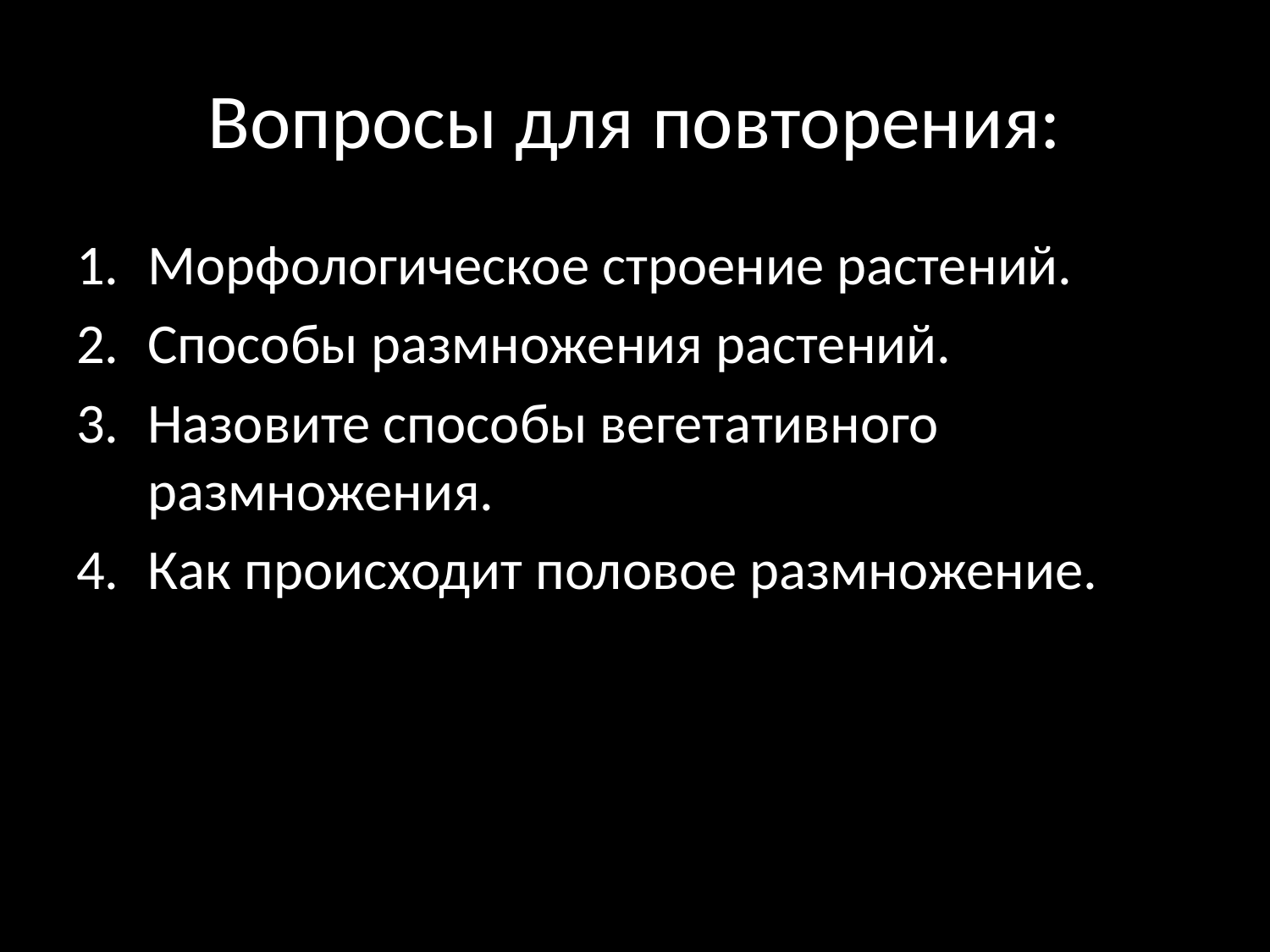

# Вопросы для повторения:
Морфологическое строение растений.
Способы размножения растений.
Назовите способы вегетативного размножения.
Как происходит половое размножение.